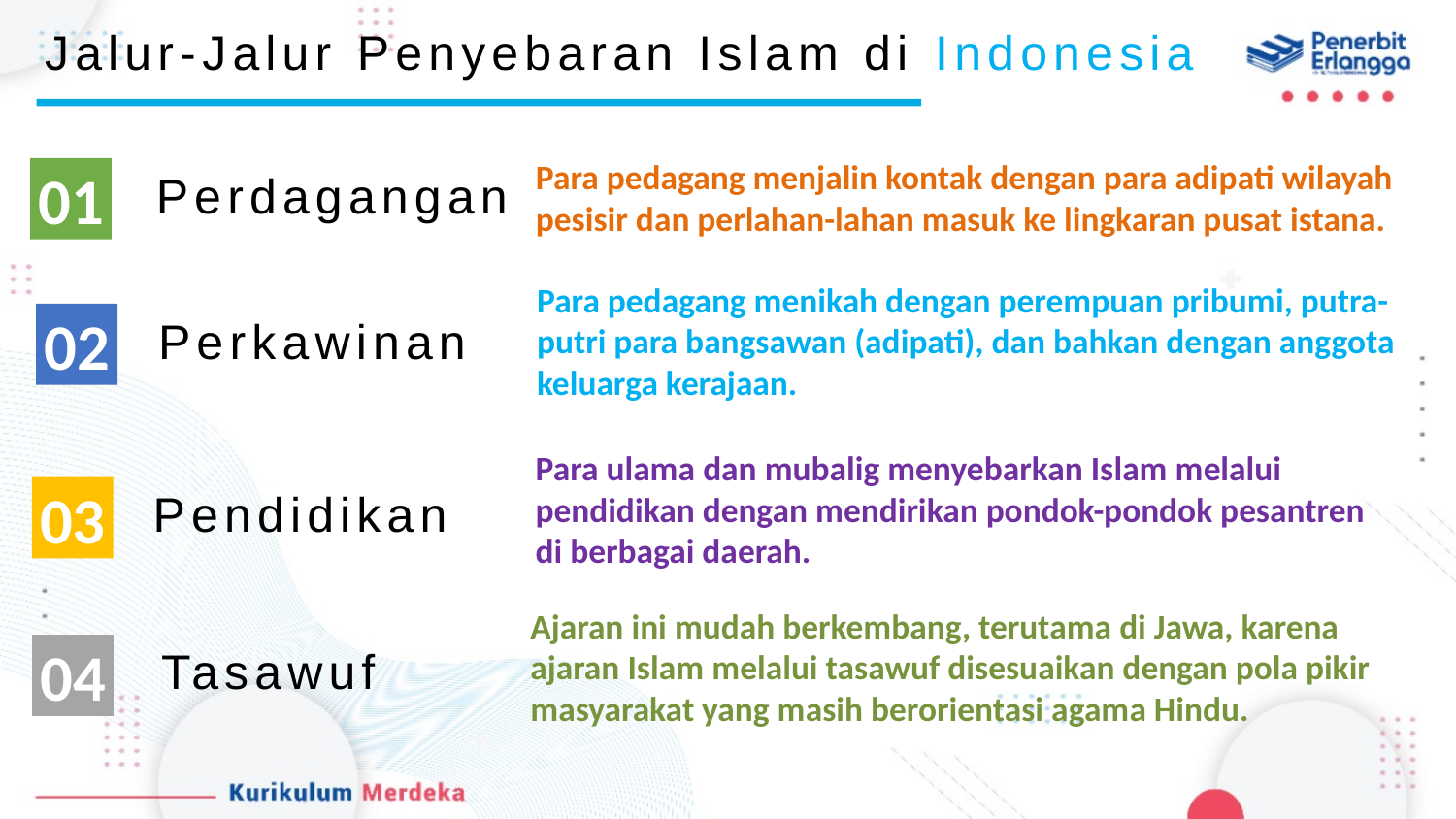

Jalur-Jalur Penyebaran Islam di Indonesia

Para pedagang menjalin kontak dengan para adipati wilayah pesisir dan perlahan-lahan masuk ke lingkaran pusat istana.
01
Perdagangan
Para pedagang menikah dengan perempuan pribumi, putra-putri para bangsawan (adipati), dan bahkan dengan anggota keluarga kerajaan.
Perkawinan
02
Para ulama dan mubalig menyebarkan Islam melalui pendidikan dengan mendirikan pondok-pondok pesantren di berbagai daerah.
03
Pendidikan
Ajaran ini mudah berkembang, terutama di Jawa, karena ajaran Islam melalui tasawuf disesuaikan dengan pola pikir masyarakat yang masih berorientasi agama Hindu.
Tasawuf
04